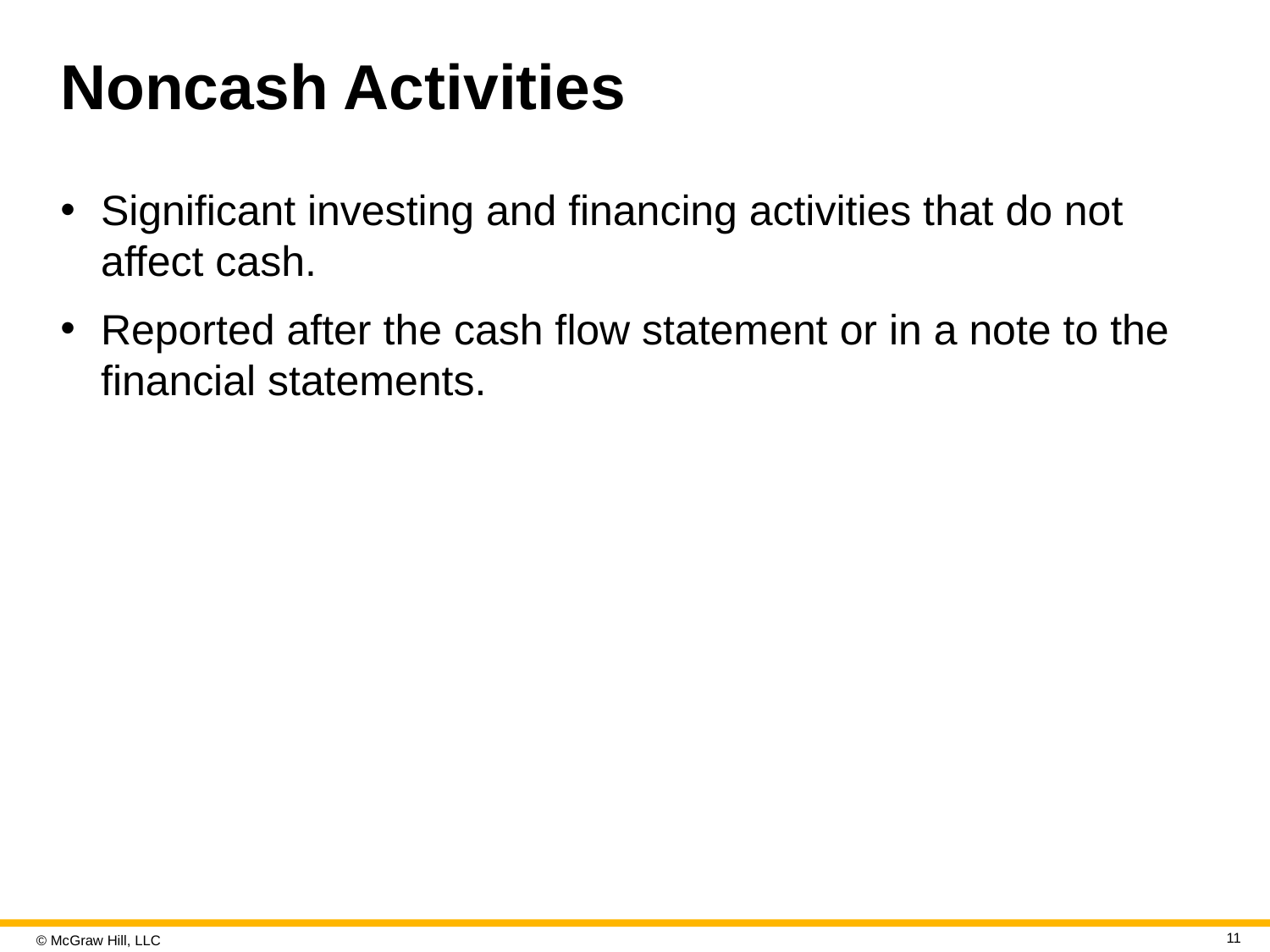

# Noncash Activities
Significant investing and financing activities that do not affect cash.
Reported after the cash flow statement or in a note to the financial statements.
11